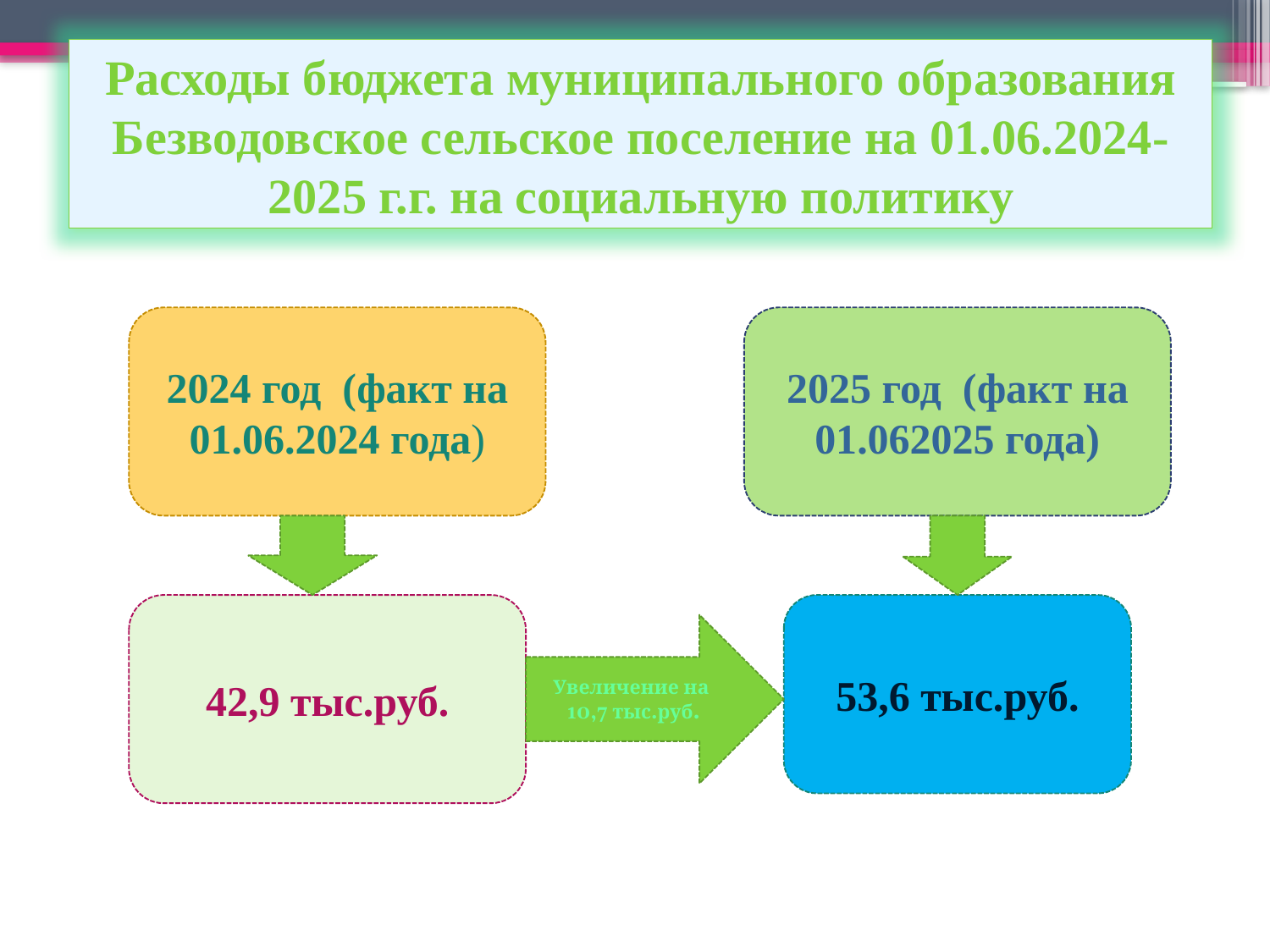

Расходы бюджета муниципального образования Безводовское сельское поселение на 01.06.2024-2025 г.г. на социальную политику
2024 год  (факт на 01.06.2024 года)
2025 год  (факт на 01.062025 года)

42,9 тыс.руб.
53,6 тыс.руб.
Увеличение на  10,7 тыс.руб.